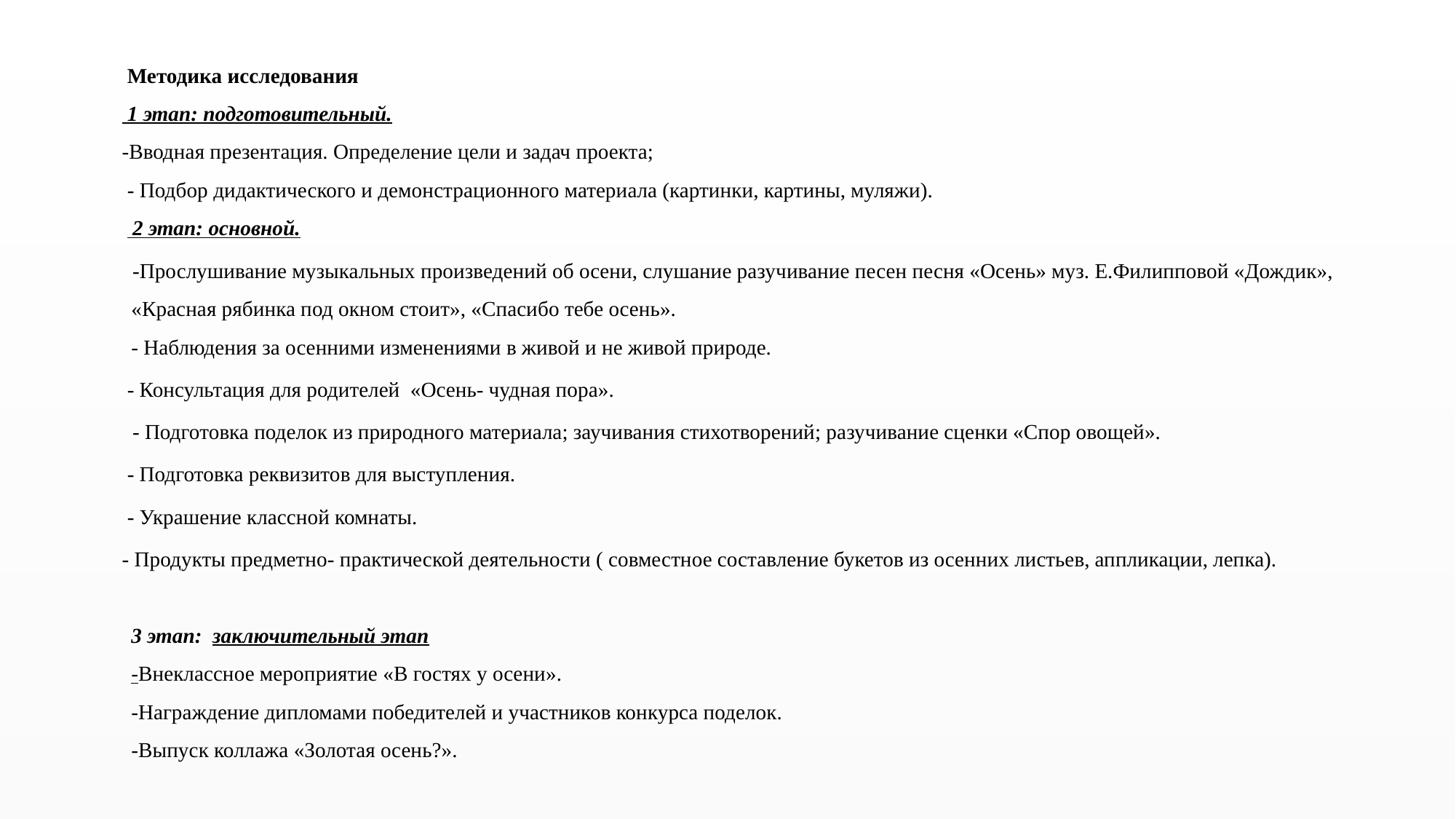

Методика исследования
       1 этап: подготовительный.
      -Вводная презентация. Определение цели и задач проекта;
       - Подбор дидактического и демонстрационного материала (картинки, картины, муляжи).
        2 этап: основной.
        -Прослушивание музыкальных произведений об осени, слушание разучивание песен песня «Осень» муз. Е.Филипповой «Дождик», «Красная рябинка под окном стоит», «Спасибо тебе осень».
- Наблюдения за осенними изменениями в живой и не живой природе.
       - Консультация для родителей  «Осень- чудная пора».
        - Подготовка поделок из природного материала; заучивания стихотворений; разучивание сценки «Спор овощей».
       - Подготовка реквизитов для выступления.
       - Украшение классной комнаты.
      - Продукты предметно- практической деятельности ( совместное составление букетов из осенних листьев, аппликации, лепка).
3 этап:  заключительный этап
-Внеклассное мероприятие «В гостях у осени».
-Награждение дипломами победителей и участников конкурса поделок.
-Выпуск коллажа «Золотая осень?».